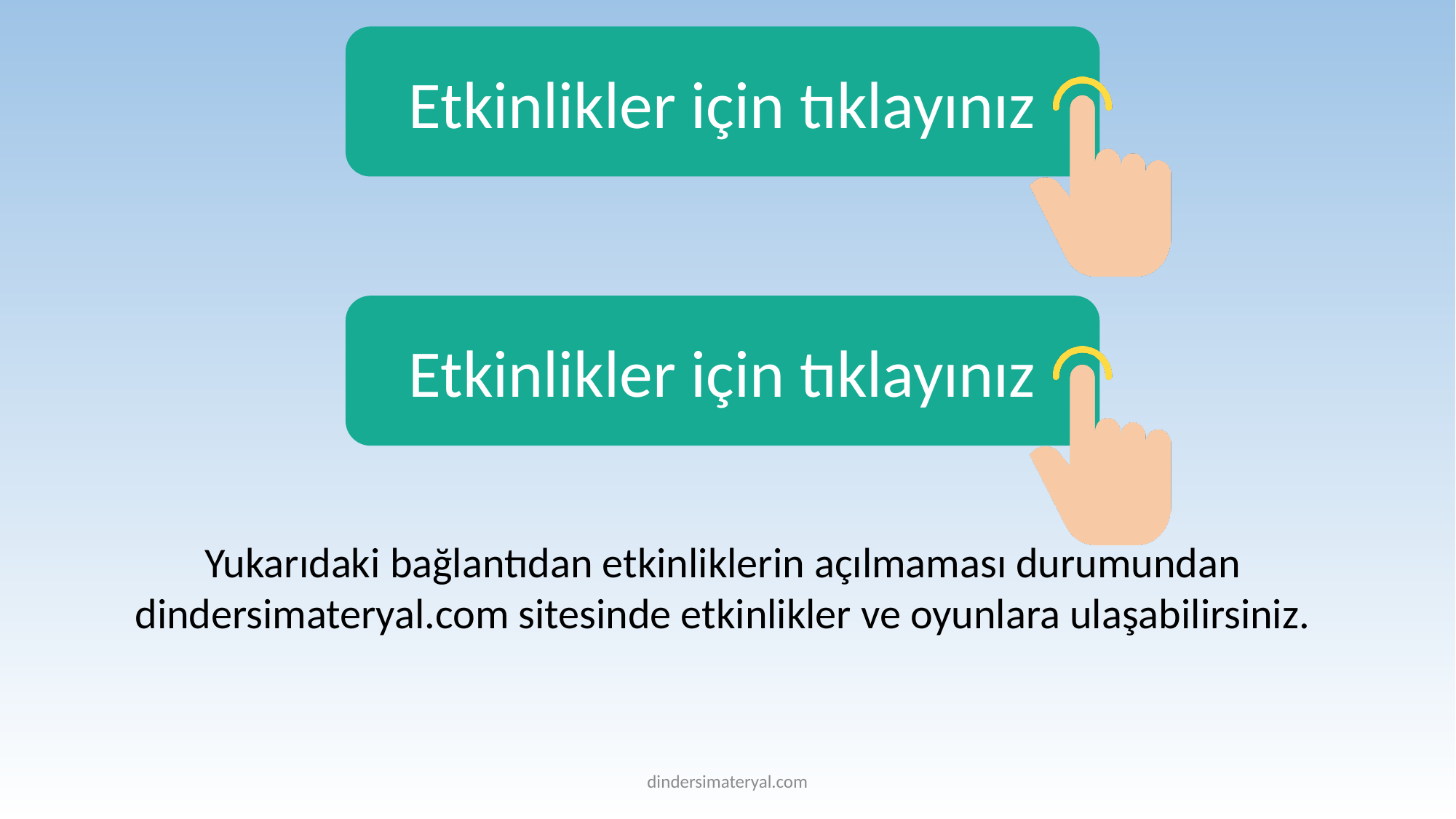

Etkinlikler için tıklayınız

Etkinlikler için tıklayınız

Yukarıdaki bağlantıdan etkinliklerin açılmaması durumundan dindersimateryal.com sitesinde etkinlikler ve oyunlara ulaşabilirsiniz.
dindersimateryal.com